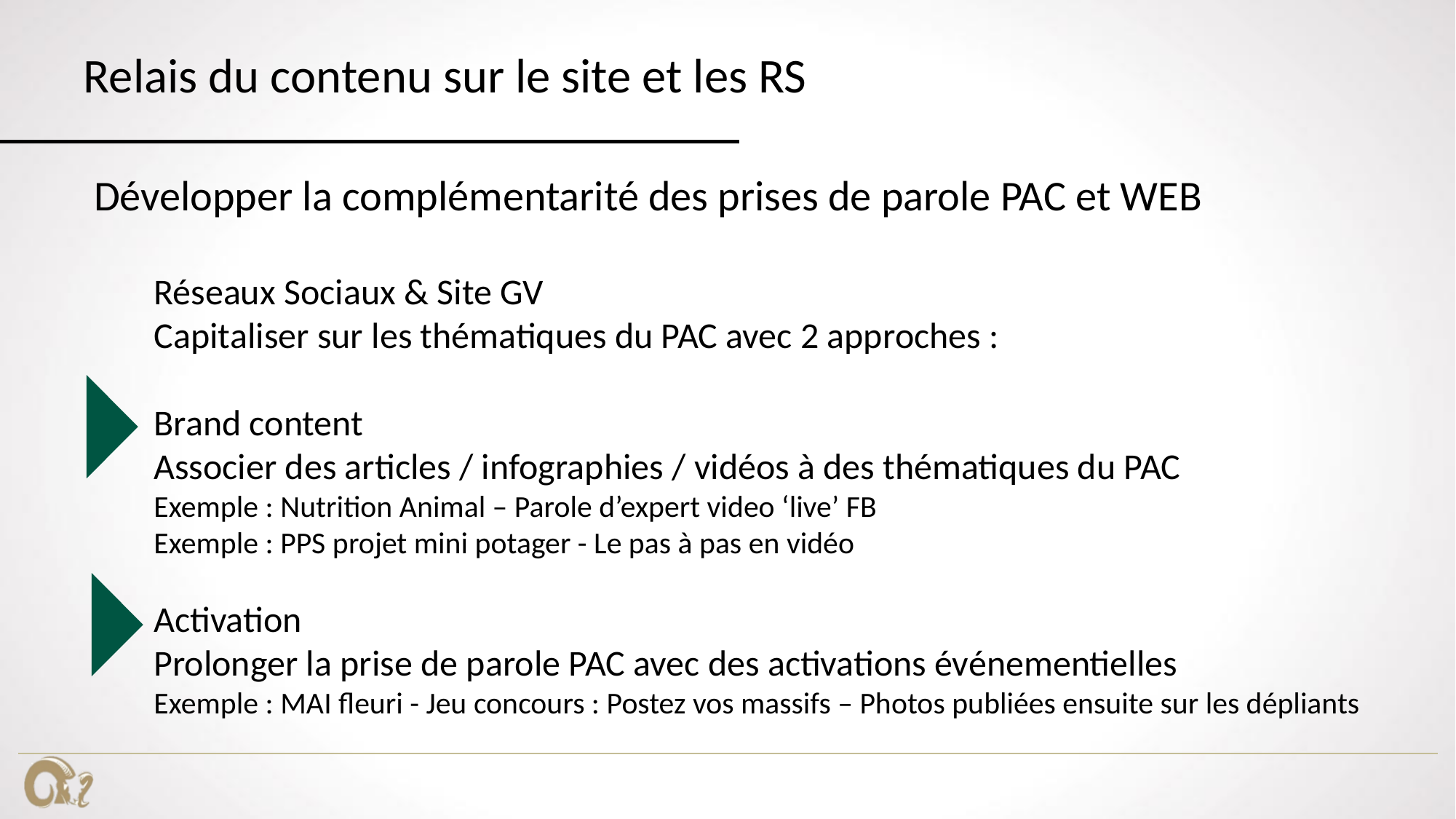

# Relais du contenu sur le site et les RS
Développer la complémentarité des prises de parole PAC et WEB
Réseaux Sociaux & Site GV
Capitaliser sur les thématiques du PAC avec 2 approches :

Brand content
Associer des articles / infographies / vidéos à des thématiques du PAC
Exemple : Nutrition Animal – Parole d’expert video ‘live’ FB
Exemple : PPS projet mini potager - Le pas à pas en vidéo
Activation
Prolonger la prise de parole PAC avec des activations événementielles
Exemple : MAI fleuri - Jeu concours : Postez vos massifs – Photos publiées ensuite sur les dépliants